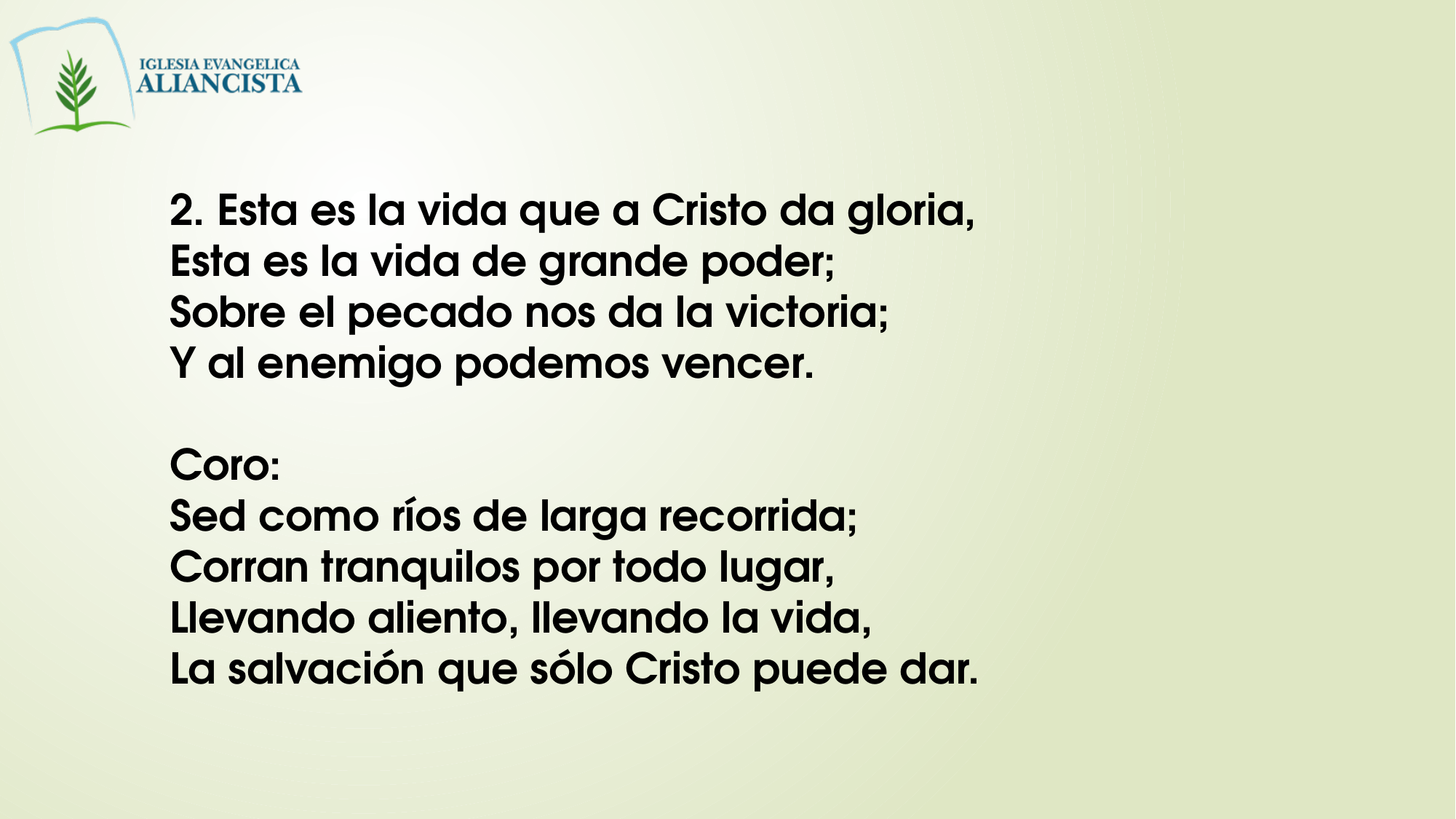

2. Esta es la vida que a Cristo da gloria,
Esta es la vida de grande poder;
Sobre el pecado nos da la victoria;
Y al enemigo podemos vencer.

Coro:
Sed como ríos de larga recorrida;
Corran tranquilos por todo lugar,
Llevando aliento, llevando la vida,
La salvación que sólo Cristo puede dar.